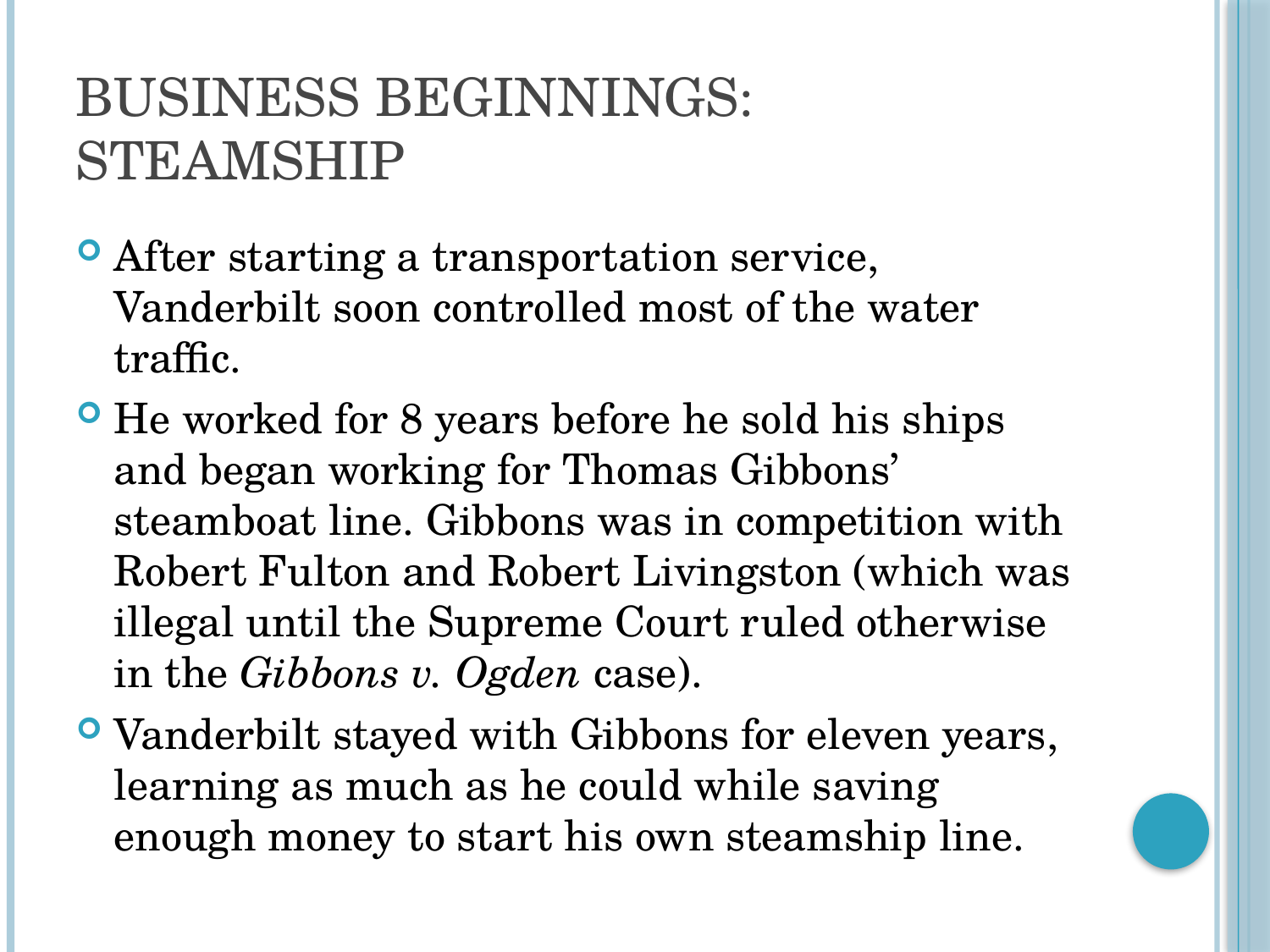

# Business Beginnings: Steamship
After starting a transportation service, Vanderbilt soon controlled most of the water traffic.
He worked for 8 years before he sold his ships and began working for Thomas Gibbons’ steamboat line. Gibbons was in competition with Robert Fulton and Robert Livingston (which was illegal until the Supreme Court ruled otherwise in the Gibbons v. Ogden case).
Vanderbilt stayed with Gibbons for eleven years, learning as much as he could while saving enough money to start his own steamship line.